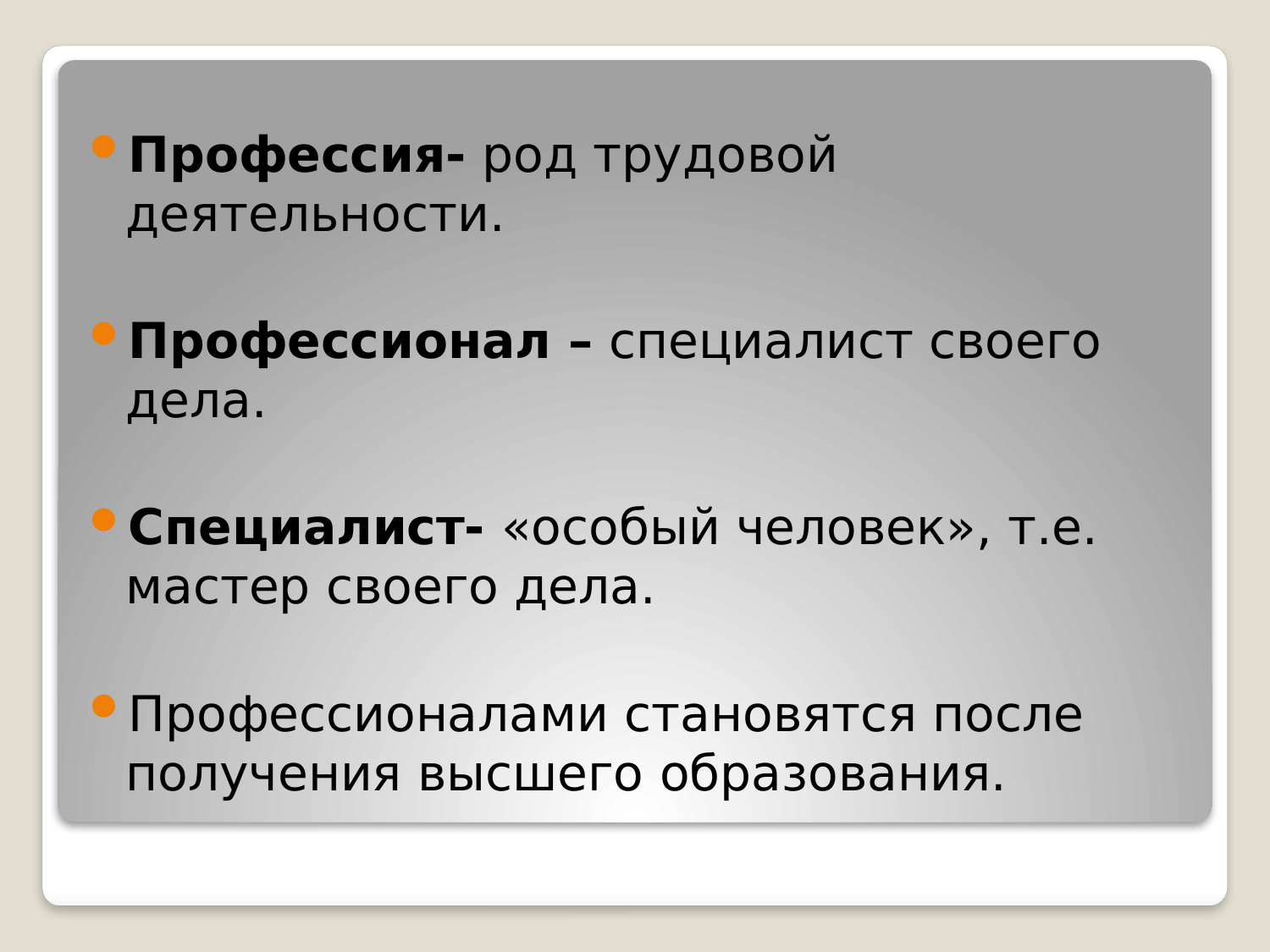

Профессия- род трудовой деятельности.

Профессионал – специалист своего дела.

Специалист- «особый человек», т.е. мастер своего дела.

Профессионалами становятся после получения высшего образования.